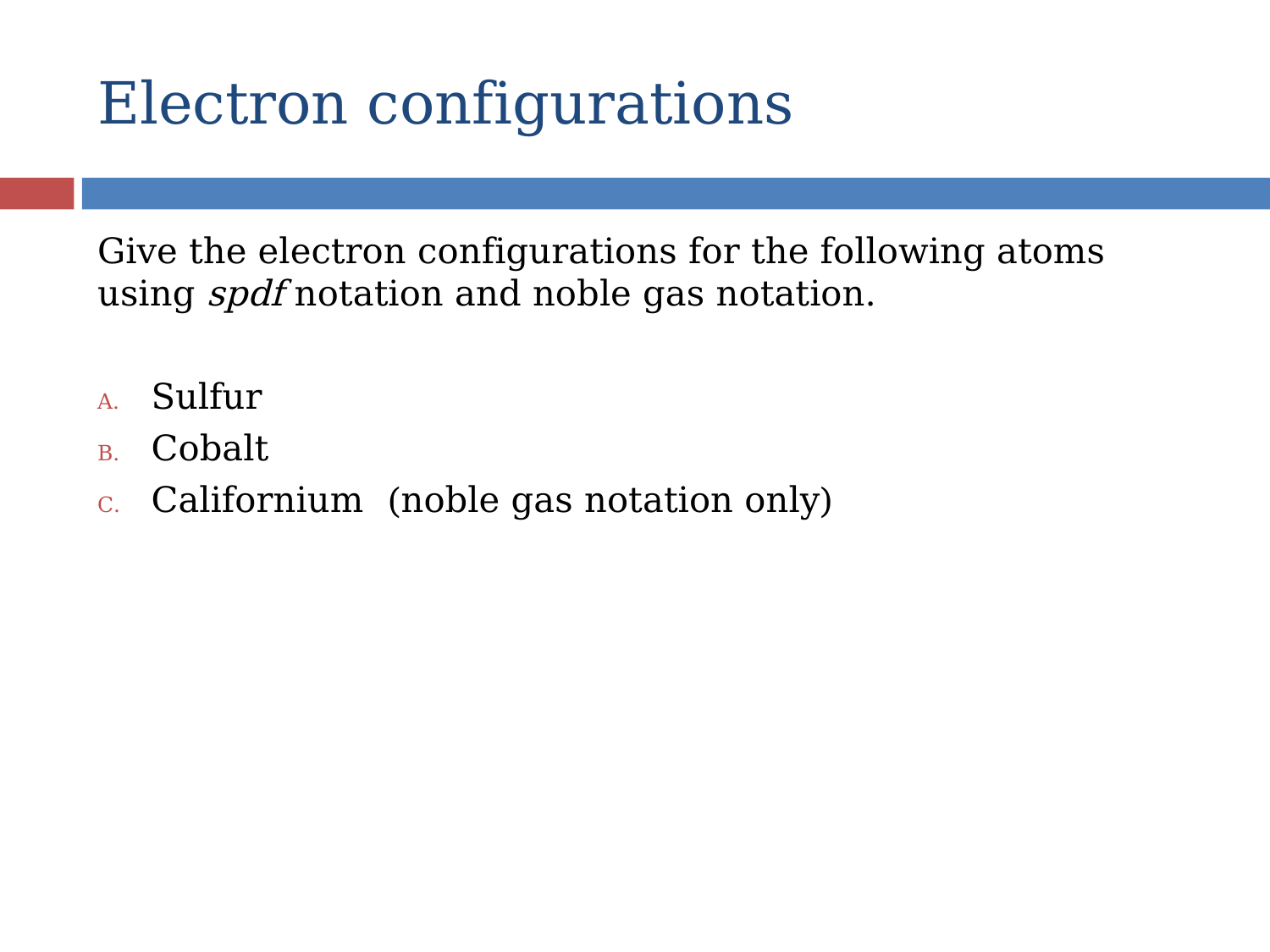

# Electron configurations
Give the electron configurations for the following atoms using spdf notation and noble gas notation.

Sulfur
Cobalt
Californium  (noble gas notation only)